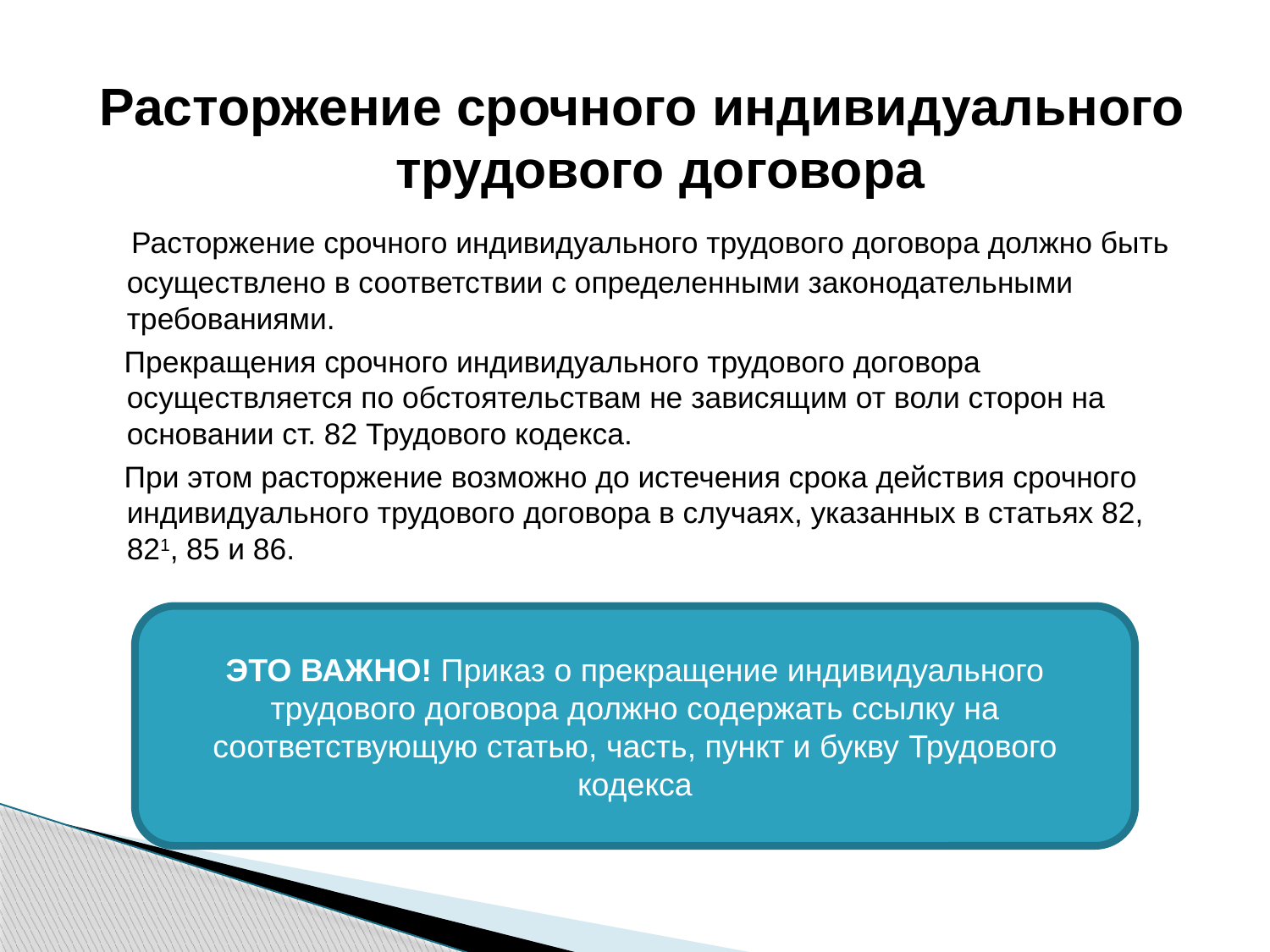

Расторжение срочного индивидуального трудового договора
   Расторжение срочного индивидуального трудового договора должно быть осуществлено в соответствии с определенными законодательными требованиями.
    Прекращения срочного индивидуального трудового договора осуществляется по обстоятельствам не зависящим от воли сторон на основании ст. 82 Трудового кодекса.
    При этом расторжение возможно до истечения срока действия срочного индивидуального трудового договора в случаях, указанных в статьях 82, 821, 85 и 86.

ЭТО ВАЖНО! Приказ о прекращение индивидуального трудового договора должно содержать ссылку на соответствующую статью, часть, пункт и букву Трудового кодекса